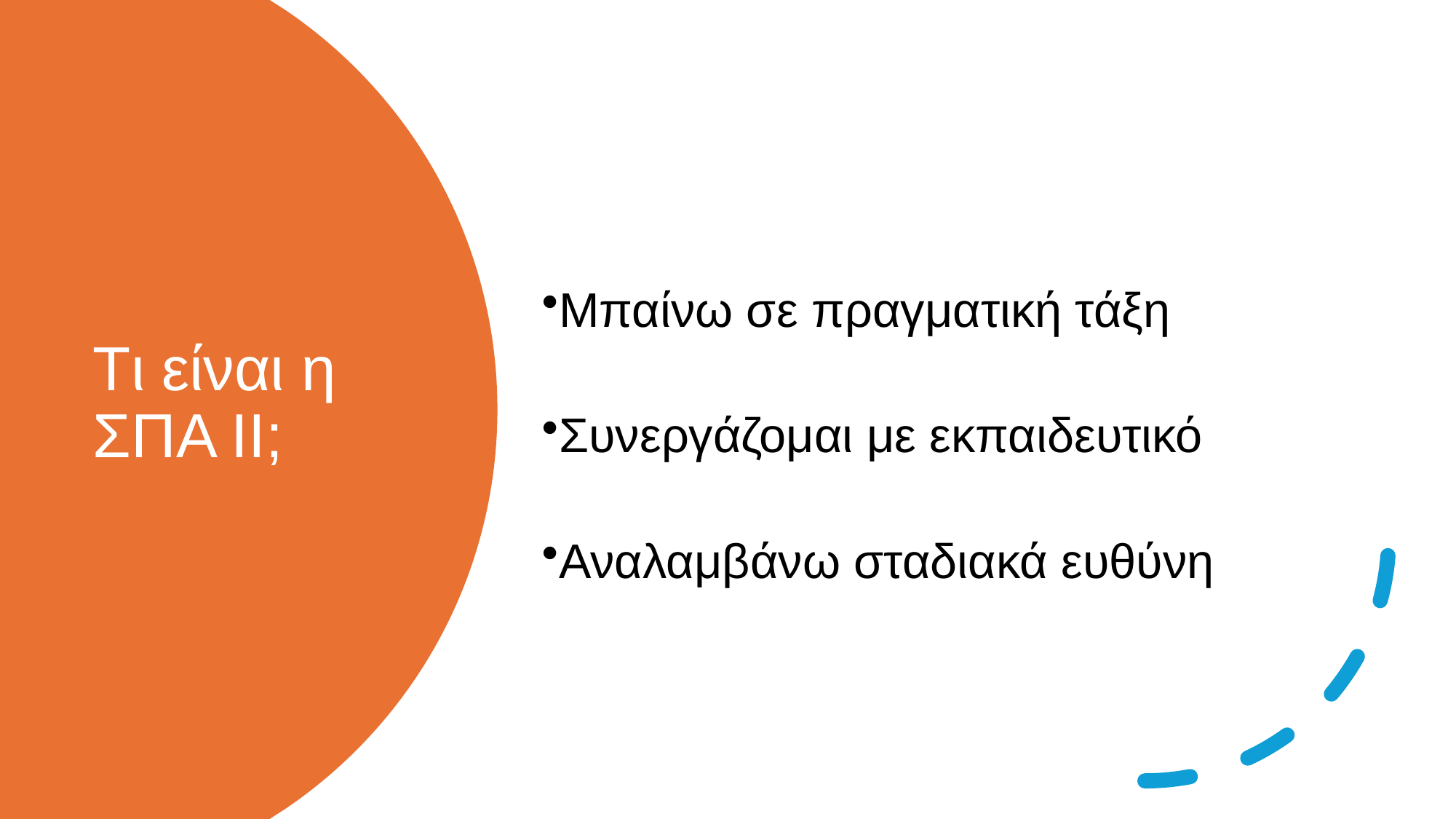

Μπαίνω σε πραγματική τάξη
Συνεργάζομαι με εκπαιδευτικό
Αναλαμβάνω σταδιακά ευθύνη
# Τι είναι η ΣΠΑ ΙΙ;